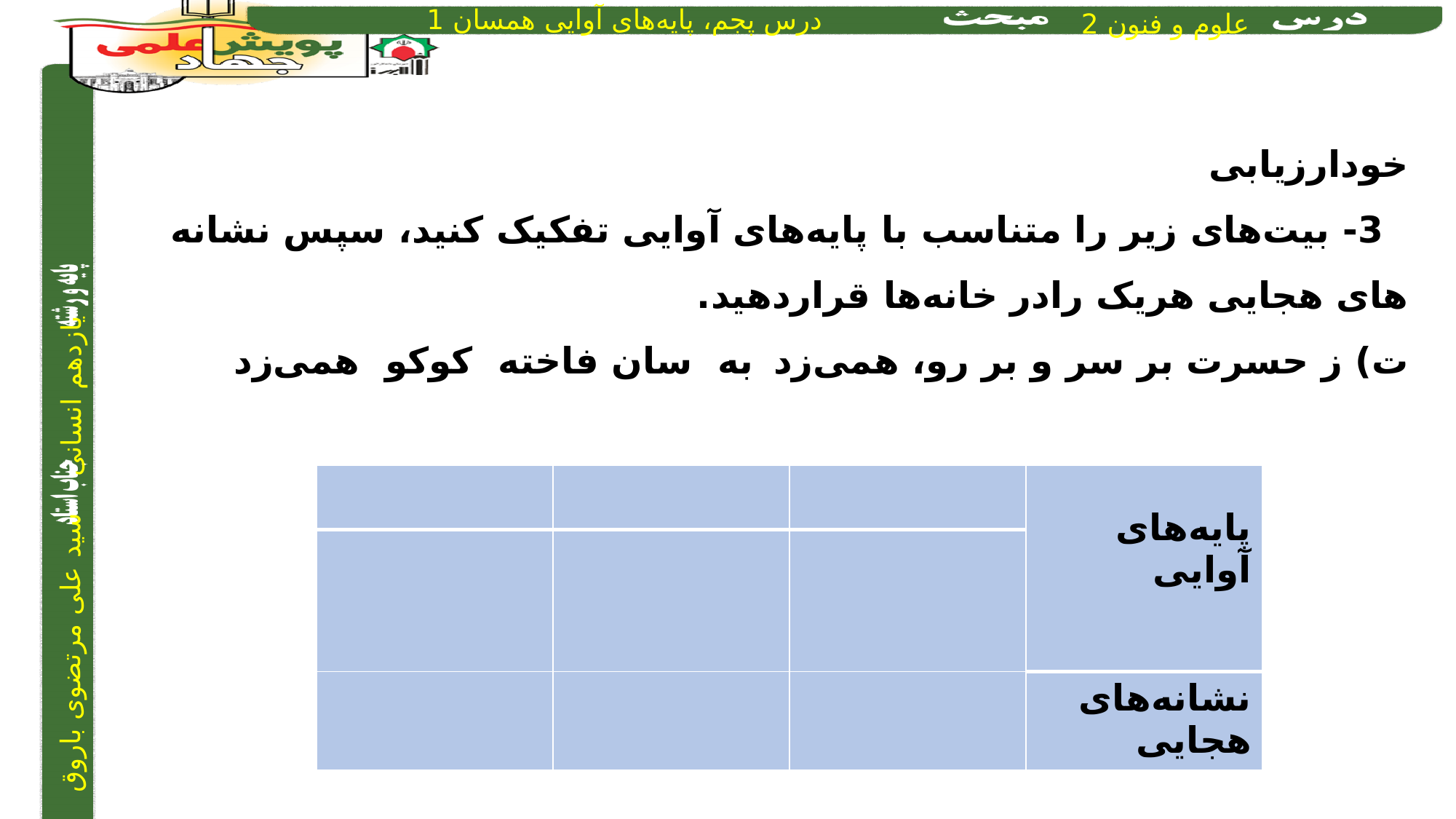

خودارزیابی
  3- بیت‌های زیر را متناسب با پایه‌های آوایی تفکیک کنید، سپس نشانه  های هجایی هریک رادر خانه‌ها قراردهید.
ت) ز حسرت بر سر و بر رو، همی‌زد 		به  سان فاخته  کوکو  همی‌زد
|  |  |  | پایه‌های آوایی |
| --- | --- | --- | --- |
|  |  |  |  |
|  |  |  | نشانه‌های هجایی |